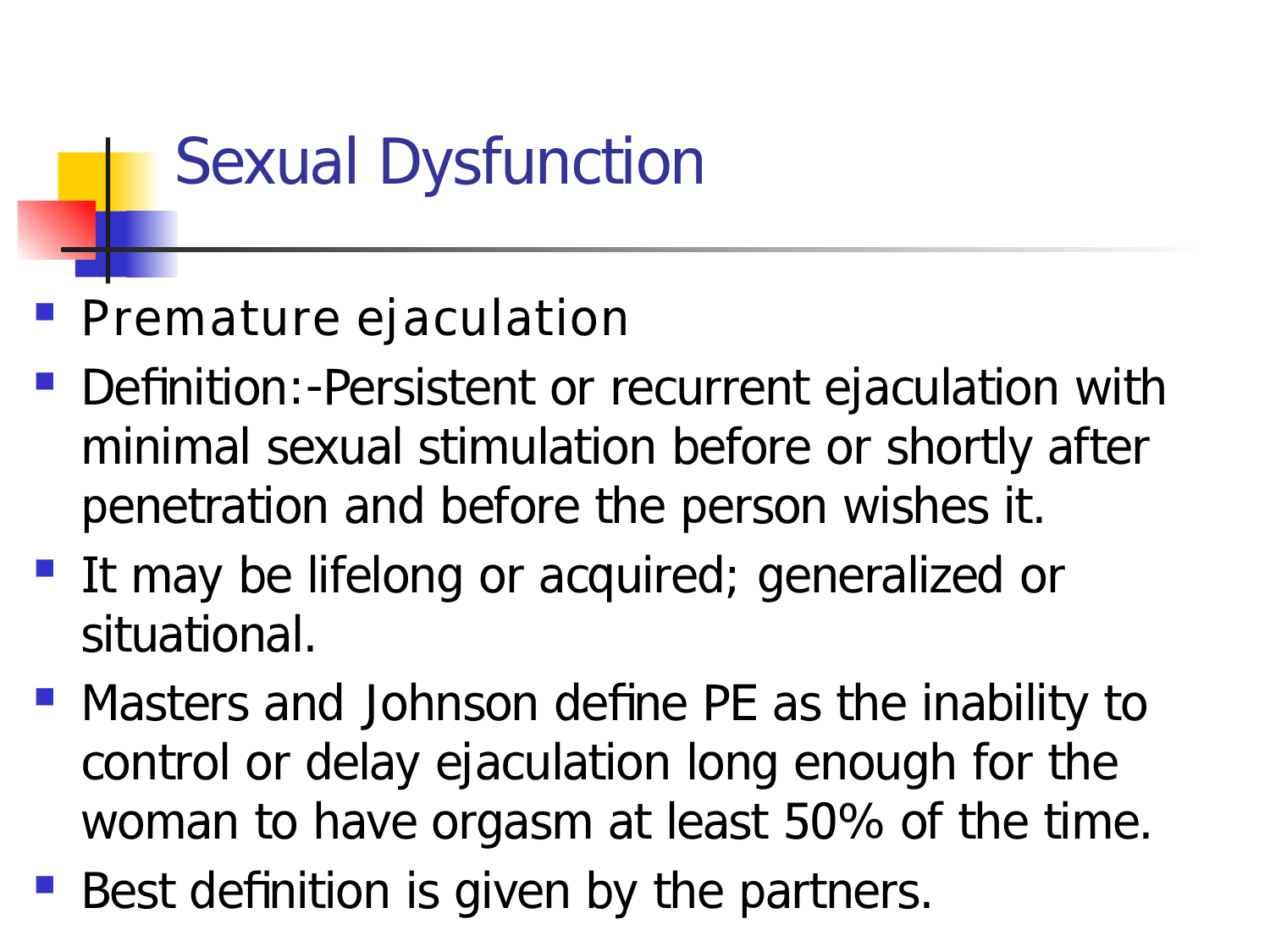

# Sexual Dysfunction
Premature ejaculation
Definition:-Persistent or recurrent ejaculation with minimal sexual stimulation before or shortly after penetration and before the person wishes it.
It may be lifelong or acquired; generalized or situational.
Masters and Johnson define PE as the inability to control or delay ejaculation long enough for the woman to have orgasm at least 50% of the time.
Best definition is given by the partners.